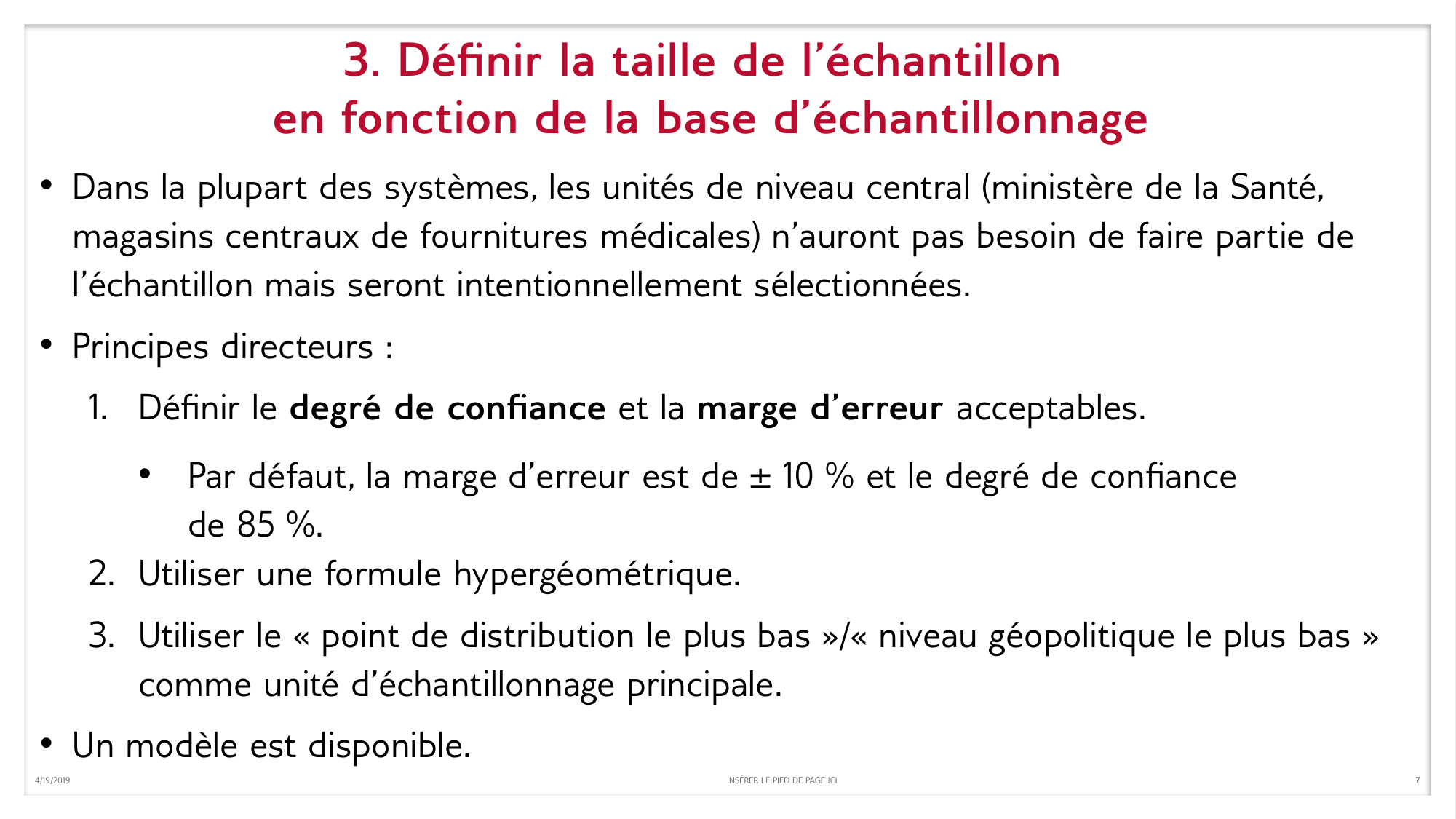

4/19/2019
	INSÉRER LE PIED DE PAGE ICI
7
# 3. Définir la taille de l’échantillon en fonction de la base d’échantillonnage
Dans la plupart des systèmes, les unités de niveau central (ministère de la Santé, magasins centraux de fournitures médicales) n’auront pas besoin de faire partie de l’échantillon mais seront intentionnellement sélectionnées.
Principes directeurs :
Définir le degré de confiance et la marge d’erreur acceptables.
Par défaut, la marge d’erreur est de ± 10 % et le degré de confiance
de 85 %.
Utiliser une formule hypergéométrique.
Utiliser le « point de distribution le plus bas »/« niveau géopolitique le plus bas » comme unité d’échantillonnage principale.
Un modèle est disponible.